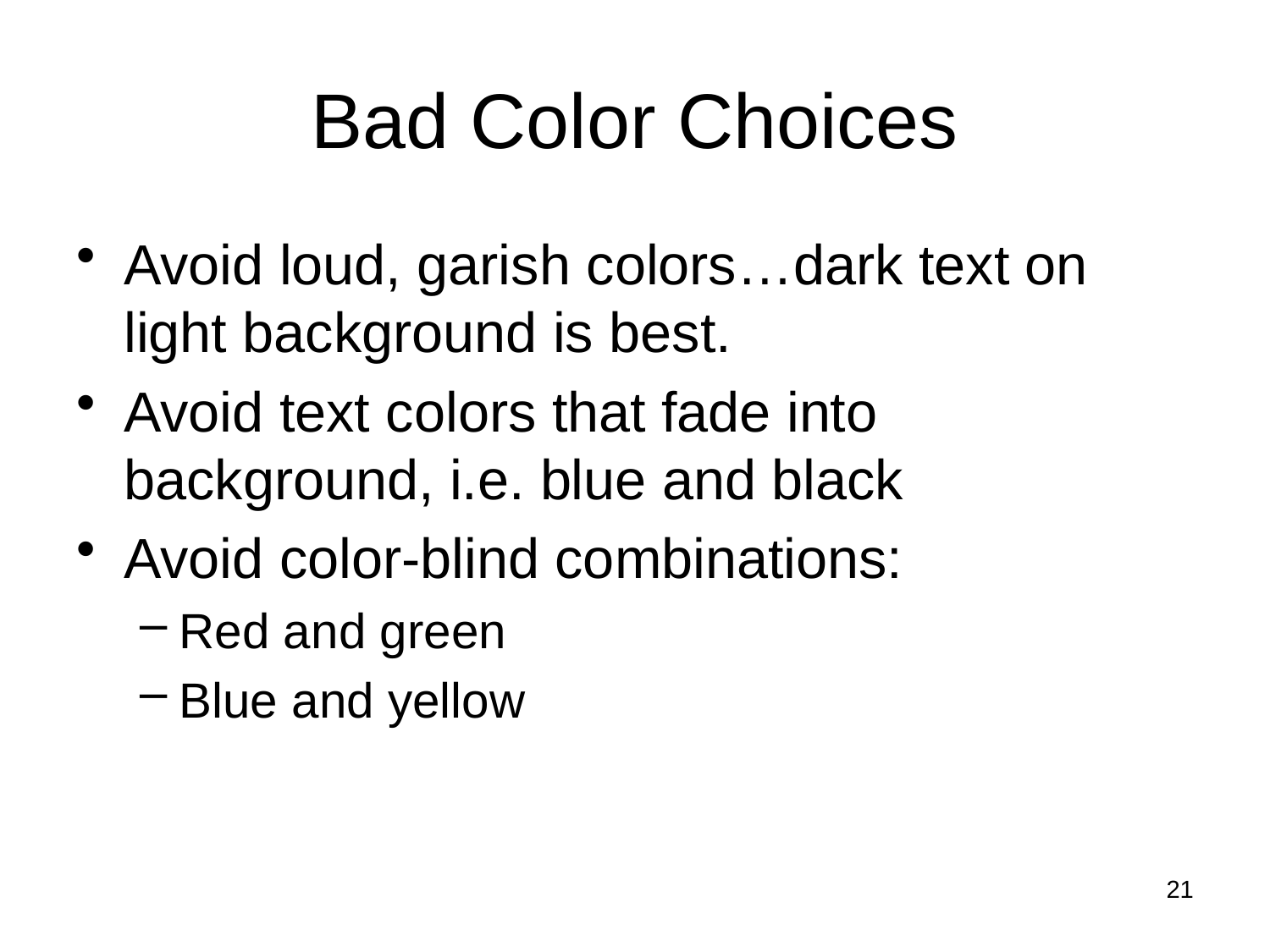

# Bad Color Choices
Avoid loud, garish colors…dark text on light background is best.
Avoid text colors that fade into background, i.e. blue and black
Avoid color-blind combinations:
Red and green
Blue and yellow
21